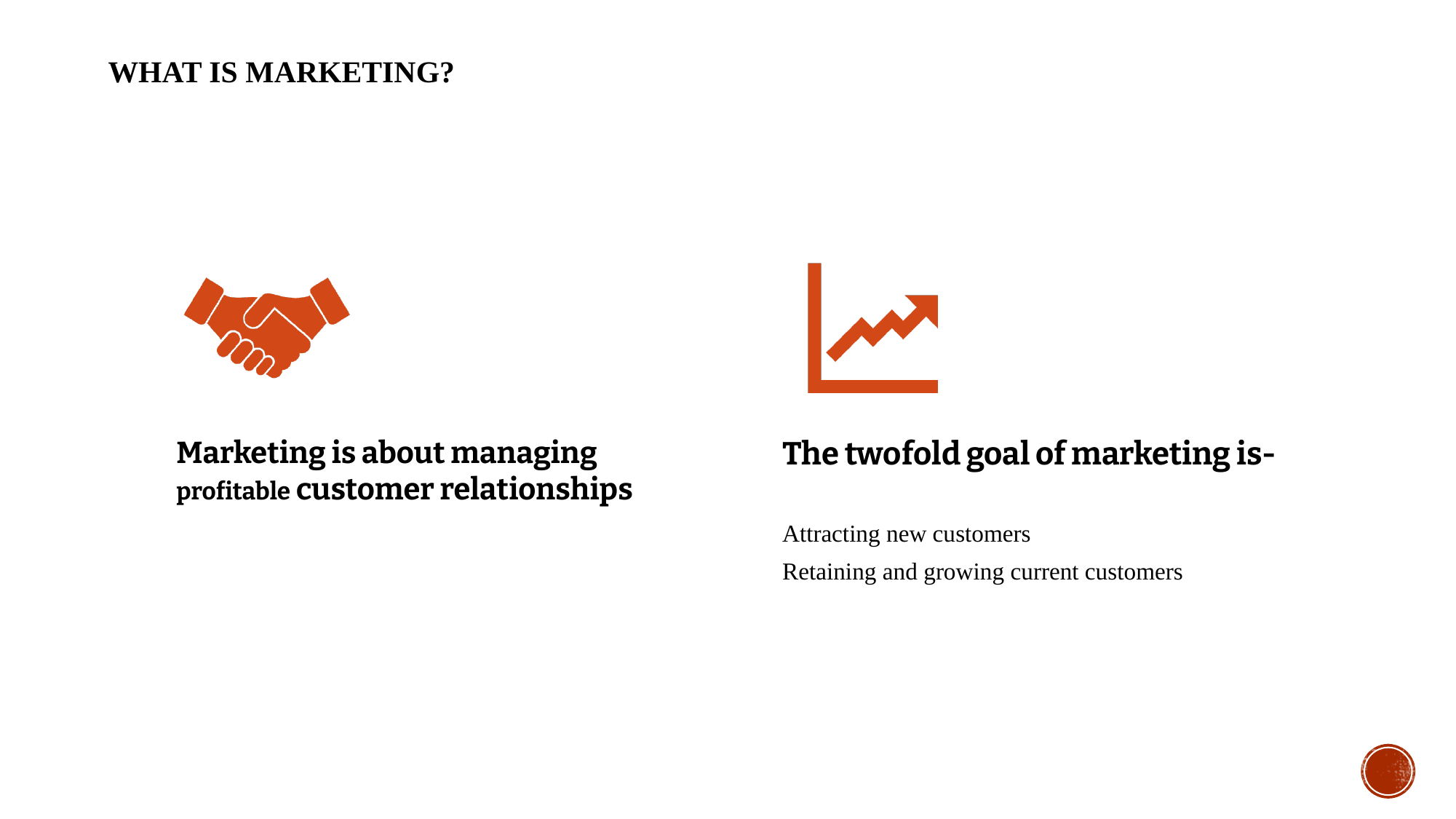

# What is Marketing?
Marketing is about managing profitable customer relationships
The twofold goal of marketing is-
Attracting new customers
Retaining and growing current customers